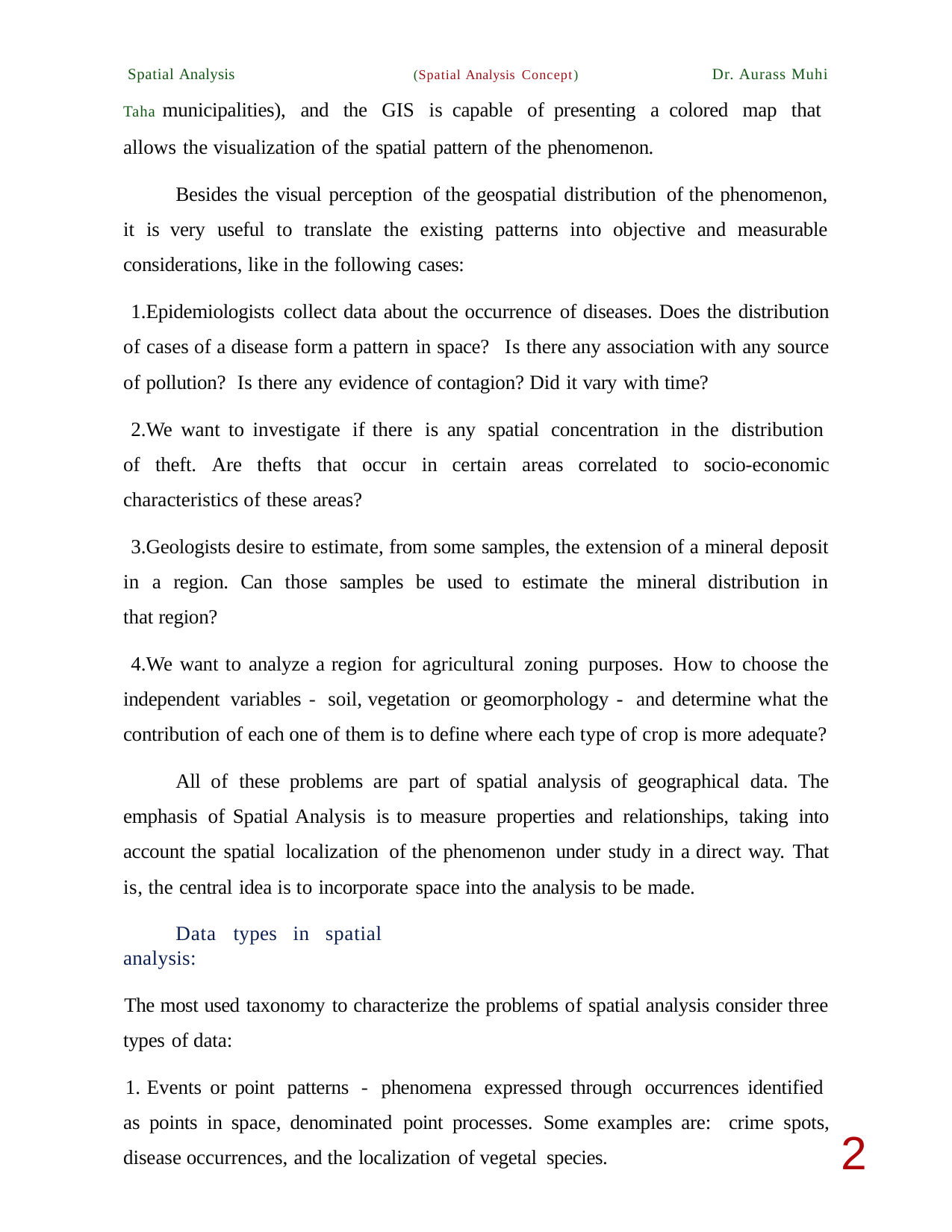

Spatial Analysis                                      (Spatial Analysis Concept)                          Dr. Aurass Muhi Taha municipalities),  and  the  GIS  is capable  of presenting  a colored  map  that  allows the visualization of the spatial pattern of the phenomenon.

Besides the visual perception  of the geospatial distribution  of the phenomenon, it  is  very  useful  to  translate  the  existing  patterns  into  objective  and  measurable considerations, like in the following cases:

Epidemiologists collect data about the occurrence of diseases. Does the distribution of cases of a disease form a pattern in space?   Is there any association with any source of pollution?  Is there any evidence of contagion? Did it vary with time?

We want to investigate  if there  is any  spatial  concentration  in the  distribution  of theft. Are thefts that occur in certain areas correlated to socio-economic characteristics of these areas?

Geologists desire to estimate, from some samples, the extension of a mineral deposit in  a  region.  Can  those  samples  be  used  to  estimate  the  mineral  distribution  in that region?

We want to analyze a region  for agricultural  zoning  purposes.  How to choose the independent  variables - soil, vegetation  or geomorphology - and determine what the contribution of each one of them is to define where each type of crop is more adequate?

All  of  these  problems  are  part  of  spatial  analysis  of  geographical  data.  The emphasis  of Spatial Analysis  is to measure  properties  and  relationships,  taking  into account the spatial  localization  of the phenomenon  under study in a direct way. That is, the central idea is to incorporate space into the analysis to be made.

Data types in spatial analysis:

The most used taxonomy to characterize the problems of spatial analysis consider three types of data:

1. Events or point  patterns  - phenomena  expressed through  occurrences identified  as points in space, denominated point processes. Some examples are:  crime spots, disease occurrences, and the localization of vegetal  species.
2